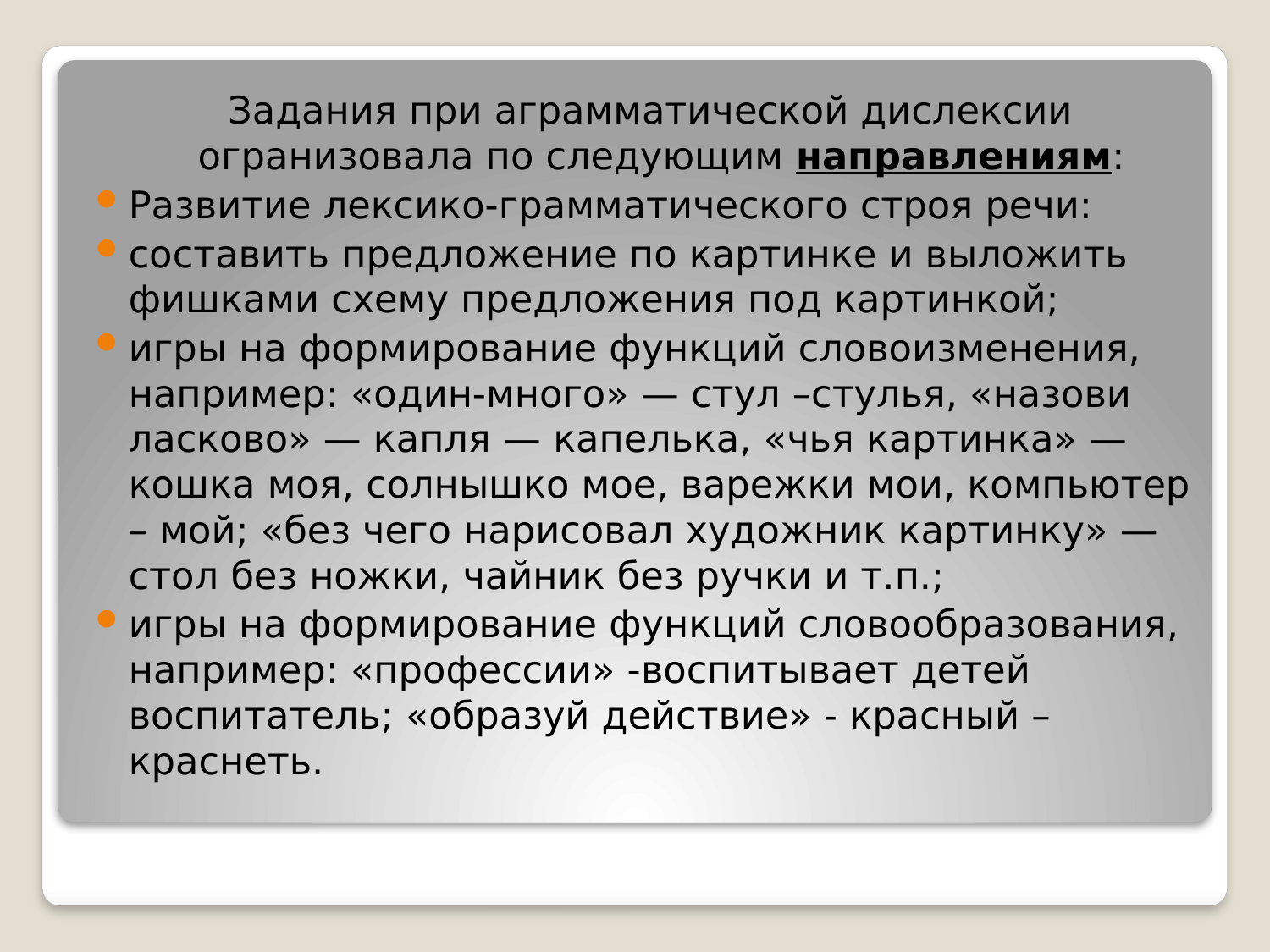

Задания при аграмматической дислексии огранизовала по следующим направлениям:
Развитие лексико-грамматического строя речи:
составить предложение по картинке и выложить фишками схему предложения под картинкой;
игры на формирование функций словоизменения, например: «один-много» — стул –стулья, «назови ласково» — капля — капелька, «чья картинка» — кошка моя, солнышко мое, варежки мои, компьютер – мой; «без чего нарисовал художник картинку» — стол без ножки, чайник без ручки и т.п.;
игры на формирование функций словообразования, например: «профессии» -воспитывает детей воспитатель; «образуй действие» - красный – краснеть.